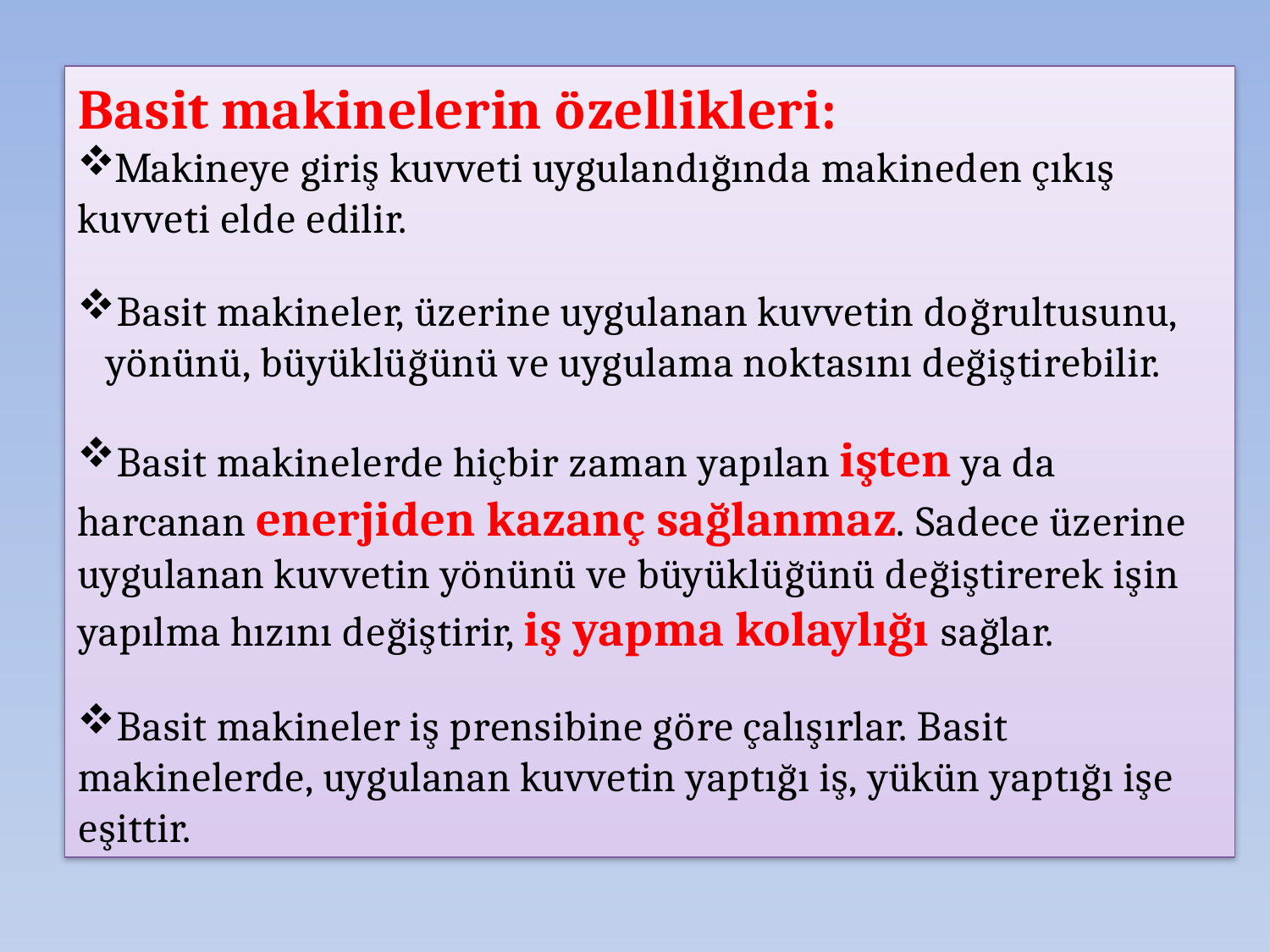

Basit makinelerin özellikleri:
Makineye giriş kuvveti uygulandığında makineden çıkış kuvveti elde edilir.

Basit makineler, üzerine uygulanan kuvvetin doğrultusunu,
   yönünü, büyüklüğünü ve uygulama noktasını değiştirebilir.

Basit makinelerde hiçbir zaman yapılan işten ya da harcanan enerjiden kazanç sağlanmaz. Sadece üzerine uygulanan kuvvetin yönünü ve büyüklüğünü değiştirerek işin yapılma hızını değiştirir, iş yapma kolaylığı sağlar.

Basit makineler iş prensibine göre çalışırlar. Basit makinelerde, uygulanan kuvvetin yaptığı iş, yükün yaptığı işe eşittir.